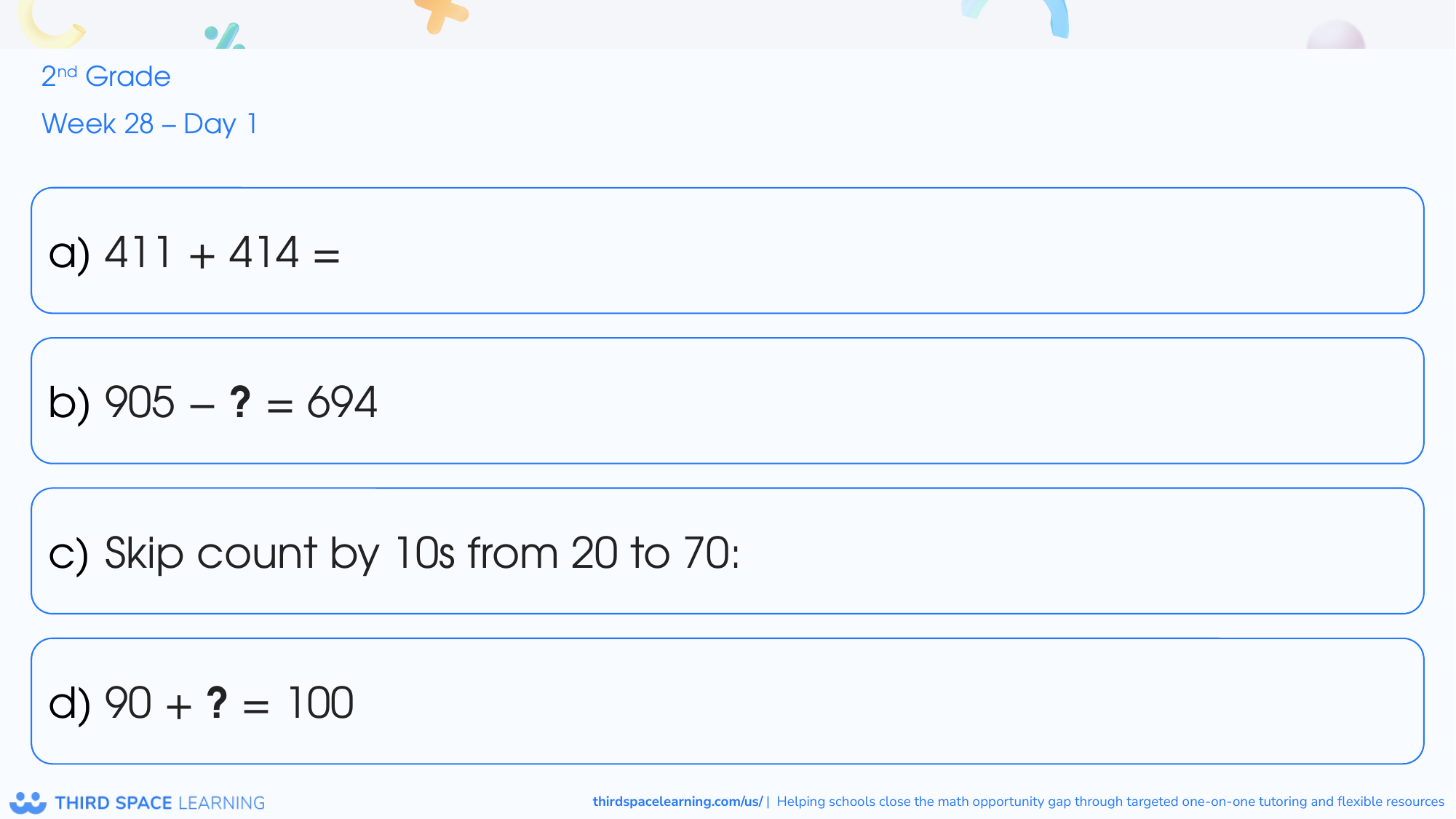

2nd Grade
Week 28 – Day 1
411 + 414 =
905 − ? = 694
Skip count by 10s from 20 to 70:
90 + ? = 100